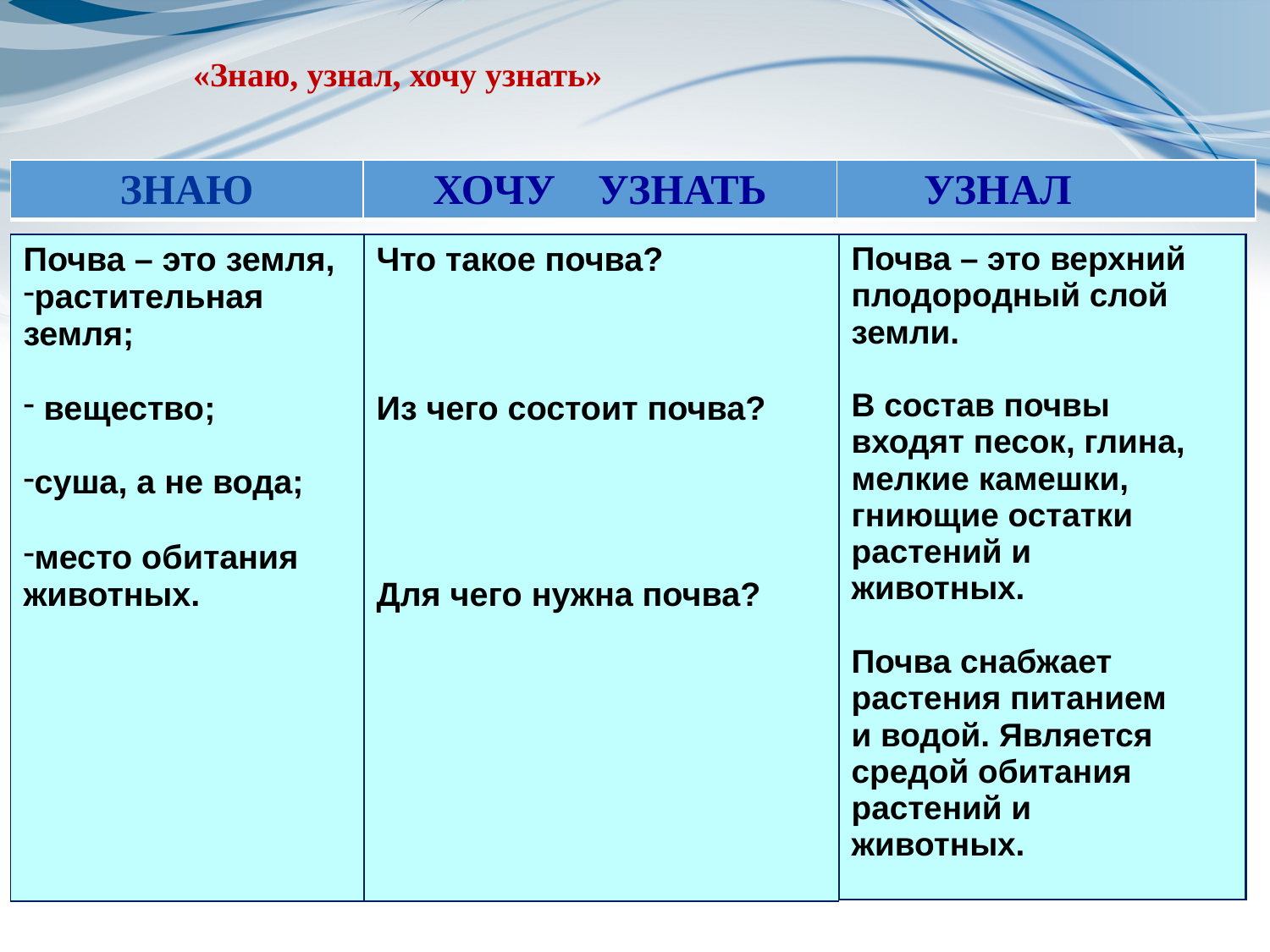

# «Знаю, узнал, хочу узнать»
| ЗНАЮ | ХОЧУ УЗНАТЬ | УЗНАЛ |
| --- | --- | --- |
Почва – это верхний плодородный слой земли.

В состав почвы входят песок, глина, мелкие камешки, гниющие остатки растений и животных.

Почва снабжает растения питанием и водой. Является средой обитания растений и животных.

| Почва – это земля, растительная земля; вещество; суша, а не вода; место обитания животных. | Что такое почва? Из чего состоит почва? Для чего нужна почва? |
| --- | --- |

|  |
| --- |